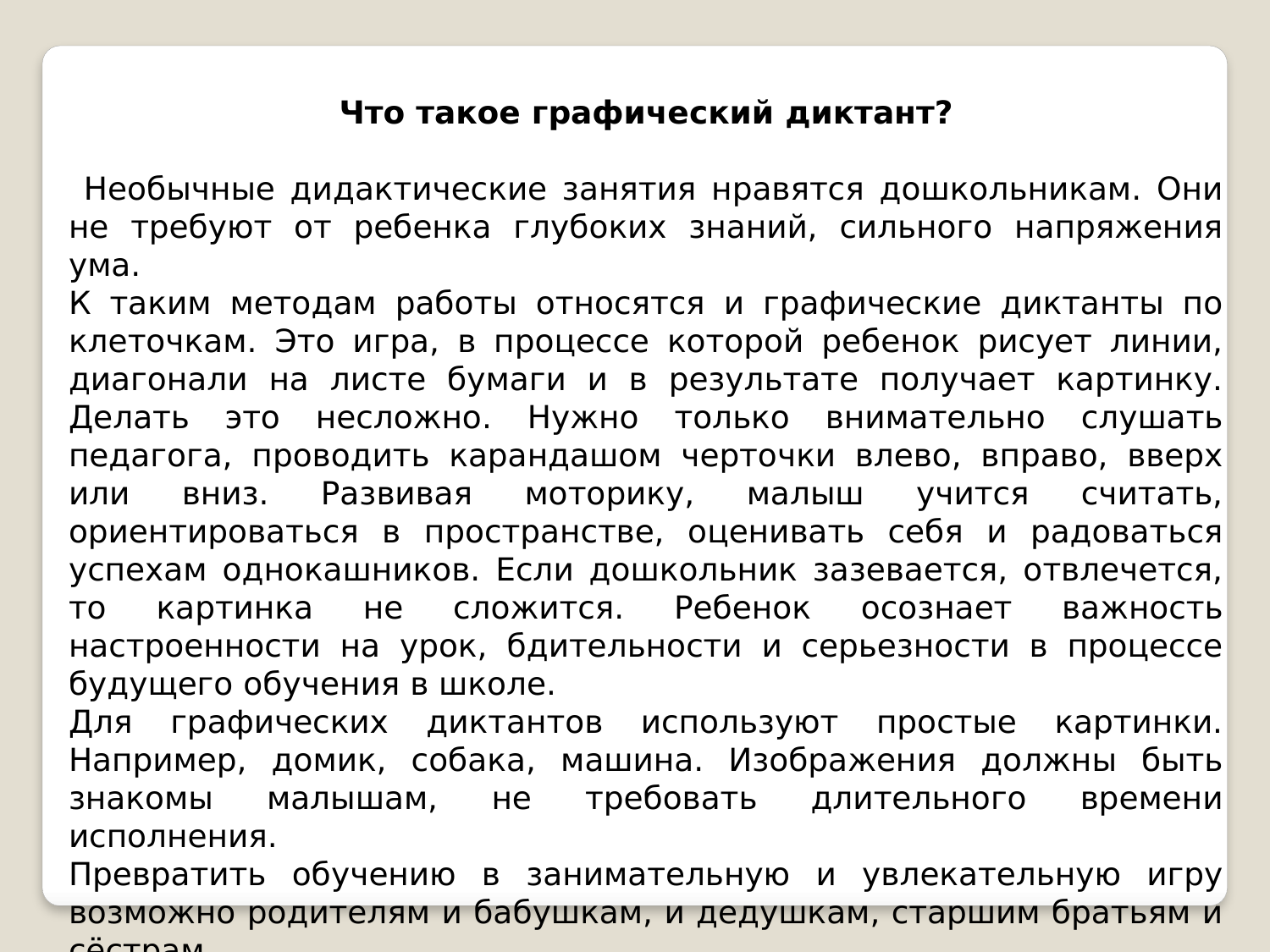

Что такое графический диктант?

 Необычные дидактические занятия нравятся дошкольникам. Они не требуют от ребенка глубоких знаний, сильного напряжения ума.
К таким методам работы относятся и графические диктанты по клеточкам. Это игра, в процессе которой ребенок рисует линии, диагонали на листе бумаги и в результате получает картинку. Делать это несложно. Нужно только внимательно слушать педагога, проводить карандашом черточки влево, вправо, вверх или вниз. Развивая моторику, малыш учится считать, ориентироваться в пространстве, оценивать себя и радоваться успехам однокашников. Если дошкольник зазевается, отвлечется, то картинка не сложится. Ребенок осознает важность настроенности на урок, бдительности и серьезности в процессе будущего обучения в школе.
Для графических диктантов используют простые картинки. Например, домик, собака, машина. Изображения должны быть знакомы малышам, не требовать длительного времени исполнения.
Превратить обучению в занимательную и увлекательную игру возможно родителям и бабушкам, и дедушкам, старшим братьям и сёстрам.